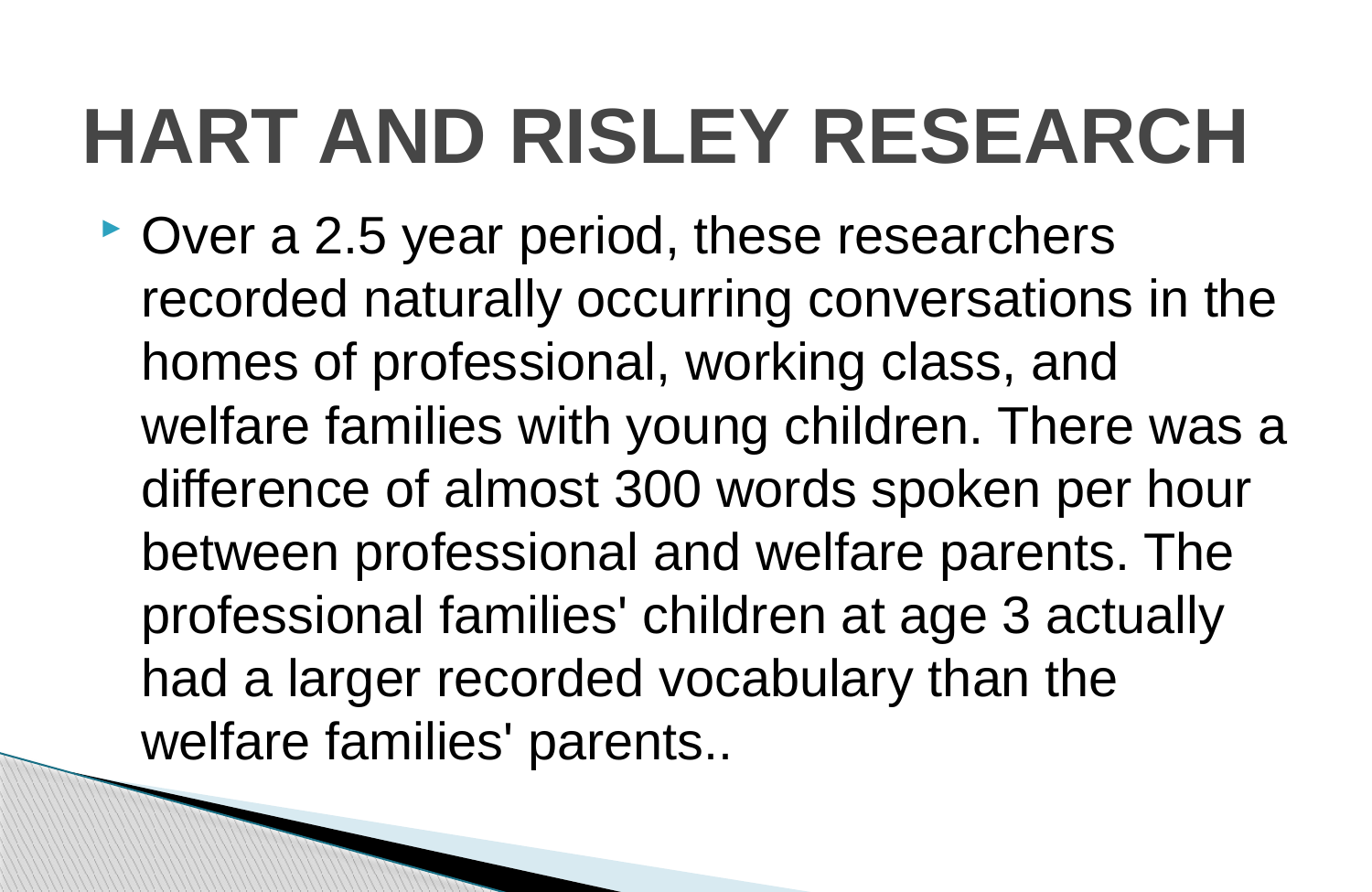

# HART AND RISLEY RESEARCH
Over a 2.5 year period, these researchers recorded naturally occurring conversations in the homes of professional, working class, and welfare families with young children. There was a difference of almost 300 words spoken per hour between professional and welfare parents. The professional families' children at age 3 actually had a larger recorded vocabulary than the welfare families' parents..